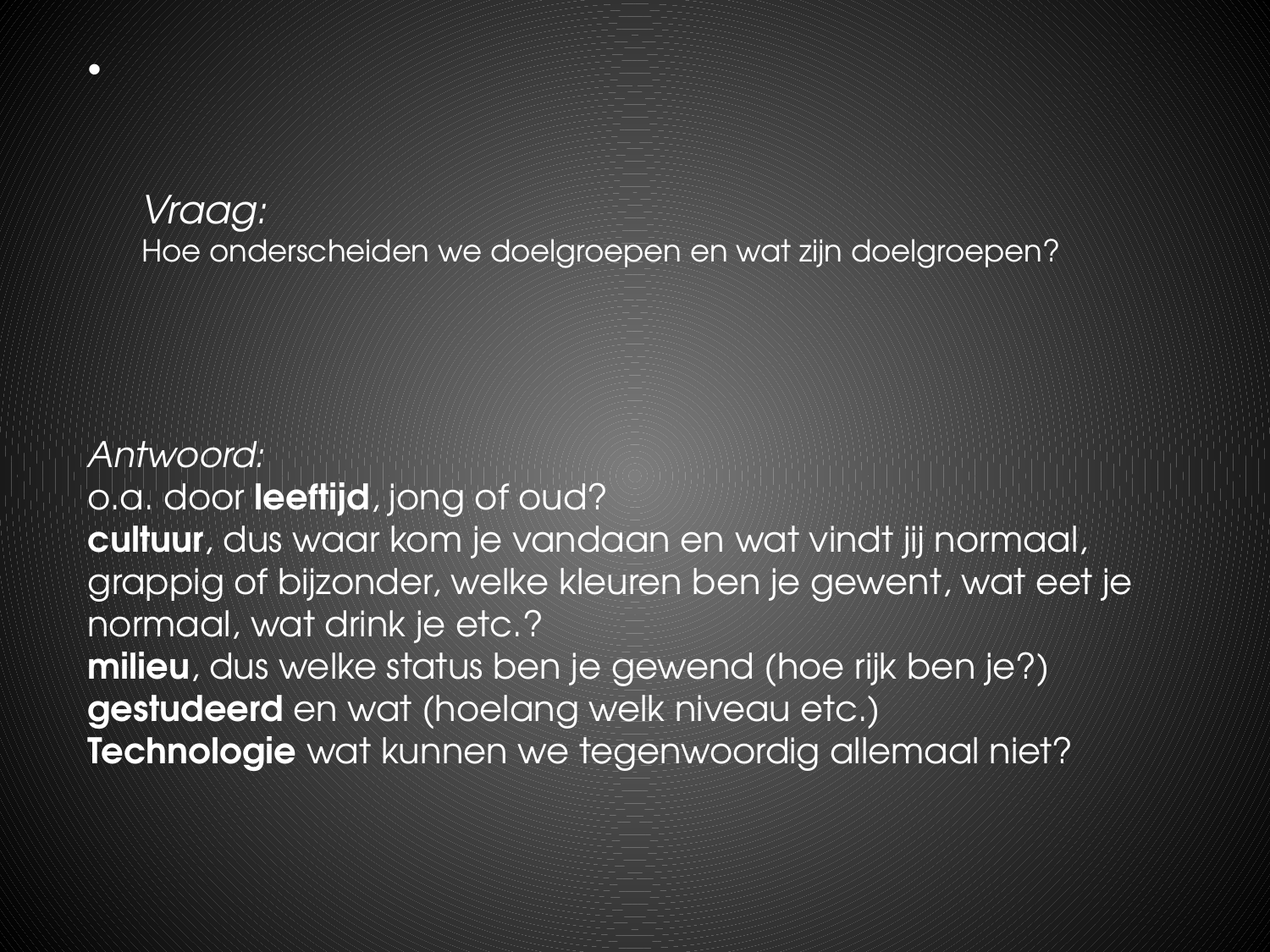

# Vraag: Hoe onderscheiden we doelgroepen en wat zijn doelgroepen?
Antwoord:
o.a. door leeftijd, jong of oud?
cultuur, dus waar kom je vandaan en wat vindt jij normaal, grappig of bijzonder, welke kleuren ben je gewent, wat eet je normaal, wat drink je etc.?
milieu, dus welke status ben je gewend (hoe rijk ben je?)
gestudeerd en wat (hoelang welk niveau etc.)
Technologie wat kunnen we tegenwoordig allemaal niet?